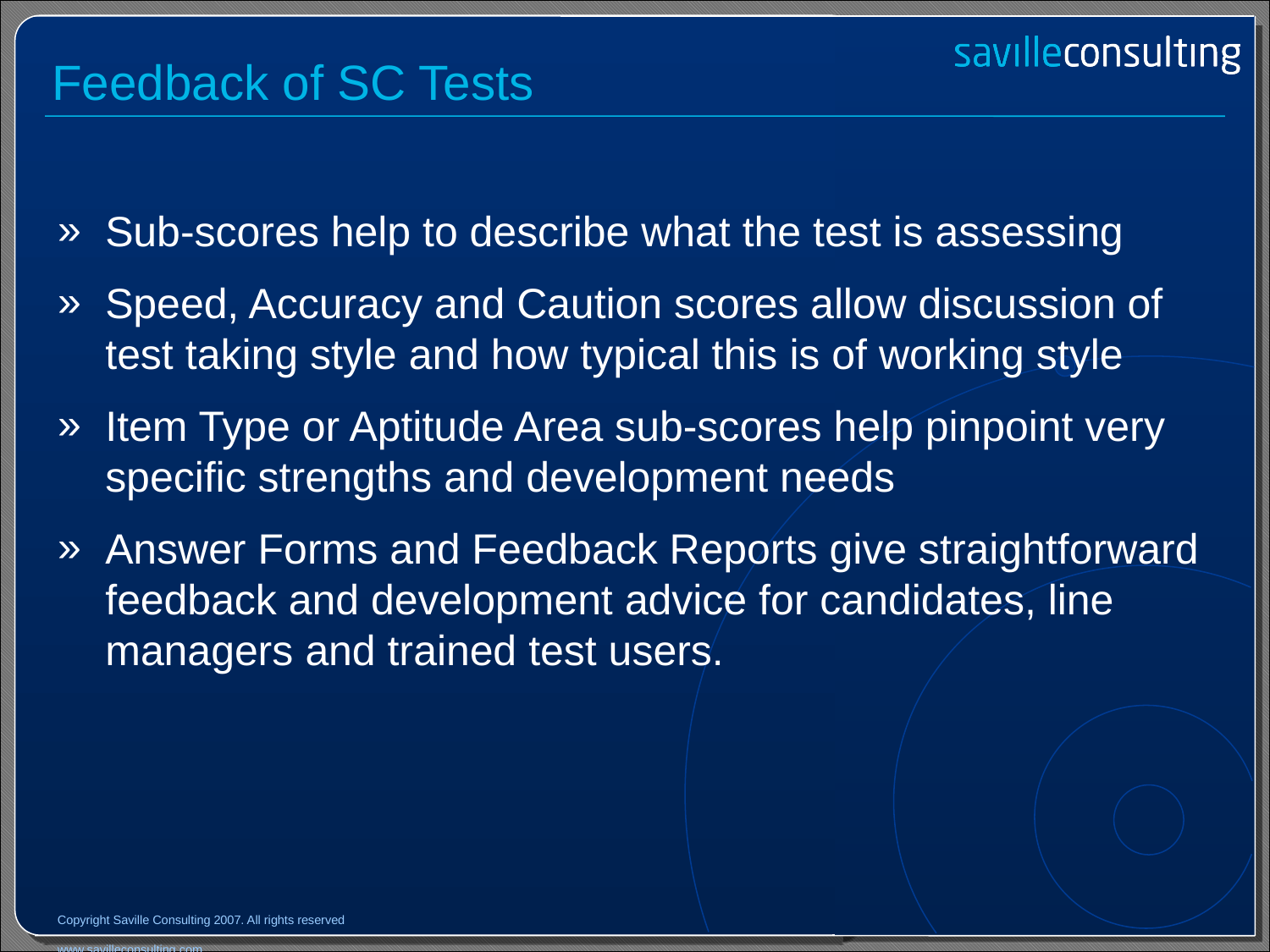

# Feedback of SC Tests

Sub-scores help to describe what the test is assessing
Speed, Accuracy and Caution scores allow discussion of  test taking style and how typical this is of working style
Item Type or Aptitude Area sub-scores help pinpoint very specific strengths and development needs
Answer Forms and Feedback Reports give straightforward feedback and development advice for candidates, line managers and trained test users.